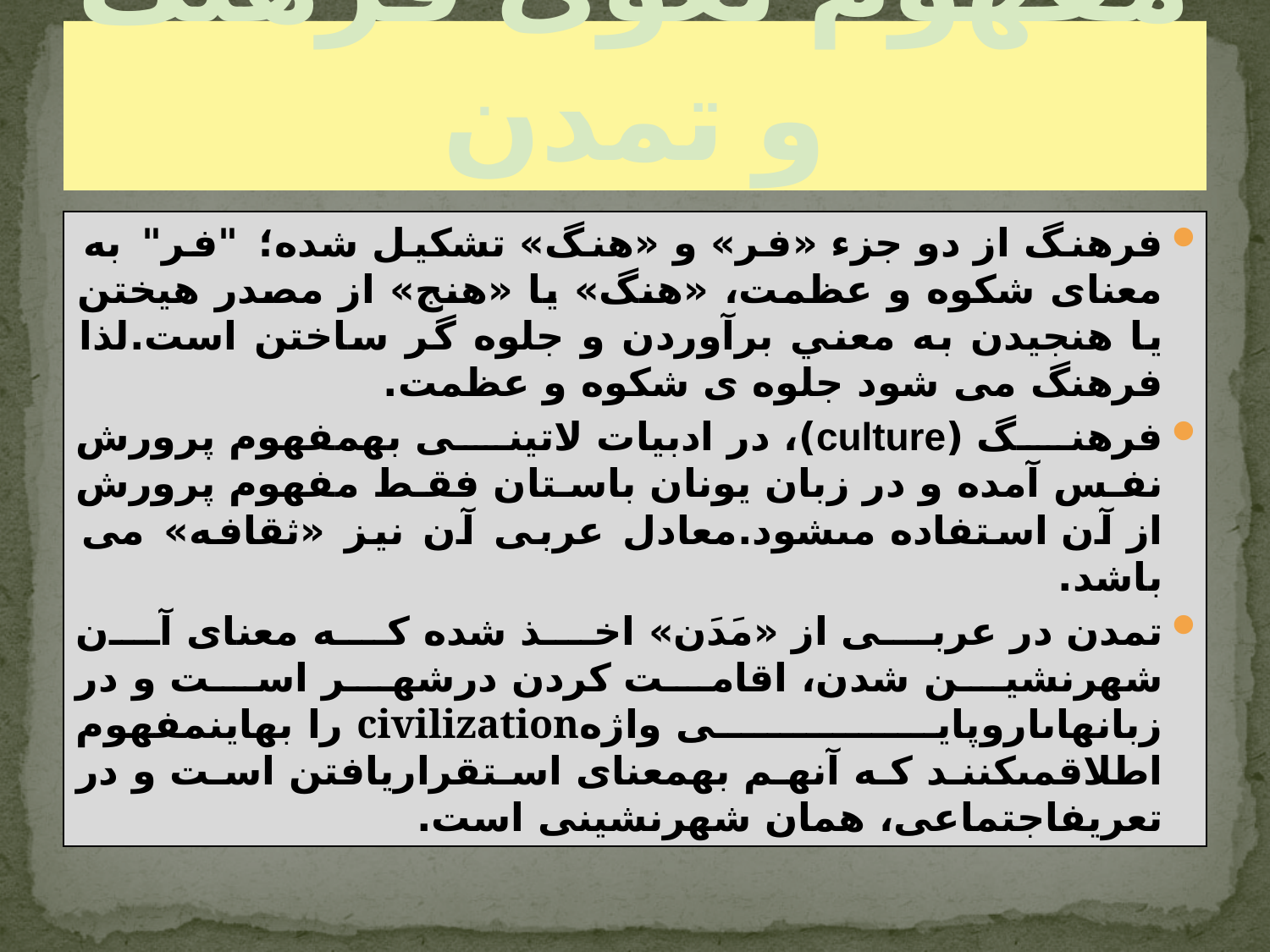

# مفهوم لغوی فرهنگ و تمدن
فرهنگ از دو جزء «فر» و «هنگ» تشکیل شده؛ "فر" به معنای شکوه و عظمت، «هنگ» يا «هنج» از مصدر هيختن يا هنجيدن به معني برآوردن و جلوه گر ساختن است.لذا فرهنگ می شود جلوه ی شکوه و عظمت.
فرهنگ (culture)، در ادبيات لاتينى به‏مفهوم پرورش نفس آمده و در زبان يونان باستان فقط مفهوم پرورش از آن استفاده مى‏شود.معادل عربی آن نیز «ثقافه» می باشد.
تمدن در عربى از «مَدَن» اخذ شده که معنای آن شهرنشین شدن، اقامت ‏کردن درشهر است و در زبان‏هاى‏‏اروپايى واژه‏civilization را به‏این‏مفهوم اطلاق‏مى‏كنند كه آن‏هم به‏معناى استقراريافتن است و در تعريف‏اجتماعى، همان شهرنشينى است.